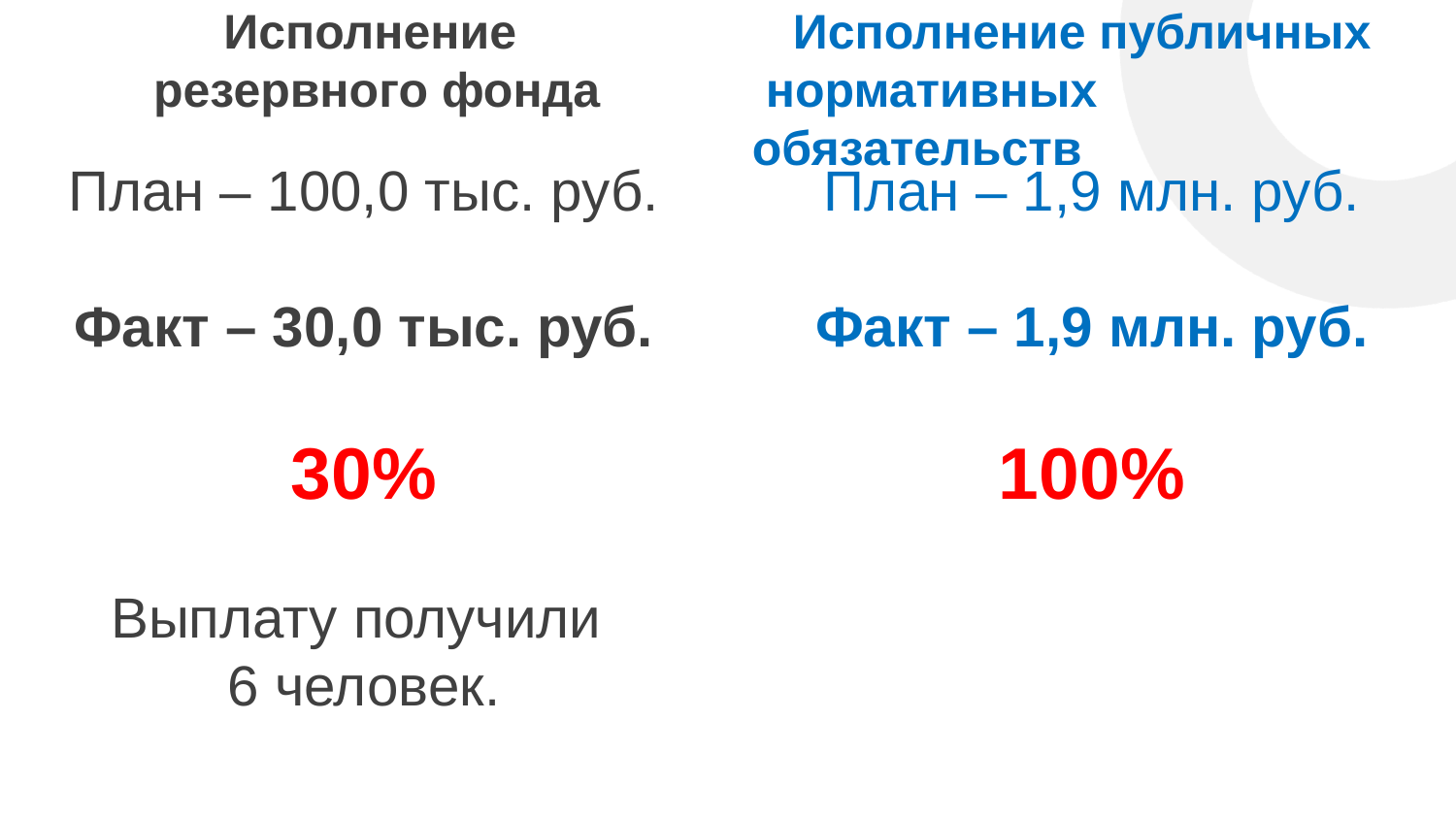

# Исполнение резервного фонда
   Исполнение публичных      нормативных обязательств
План – 100,0 тыс. руб.

Факт – 30,0 тыс. руб.

30%

Выплату получили
6 человек.
План – 1,9 млн. руб.

Факт – 1,9 млн. руб.

100%